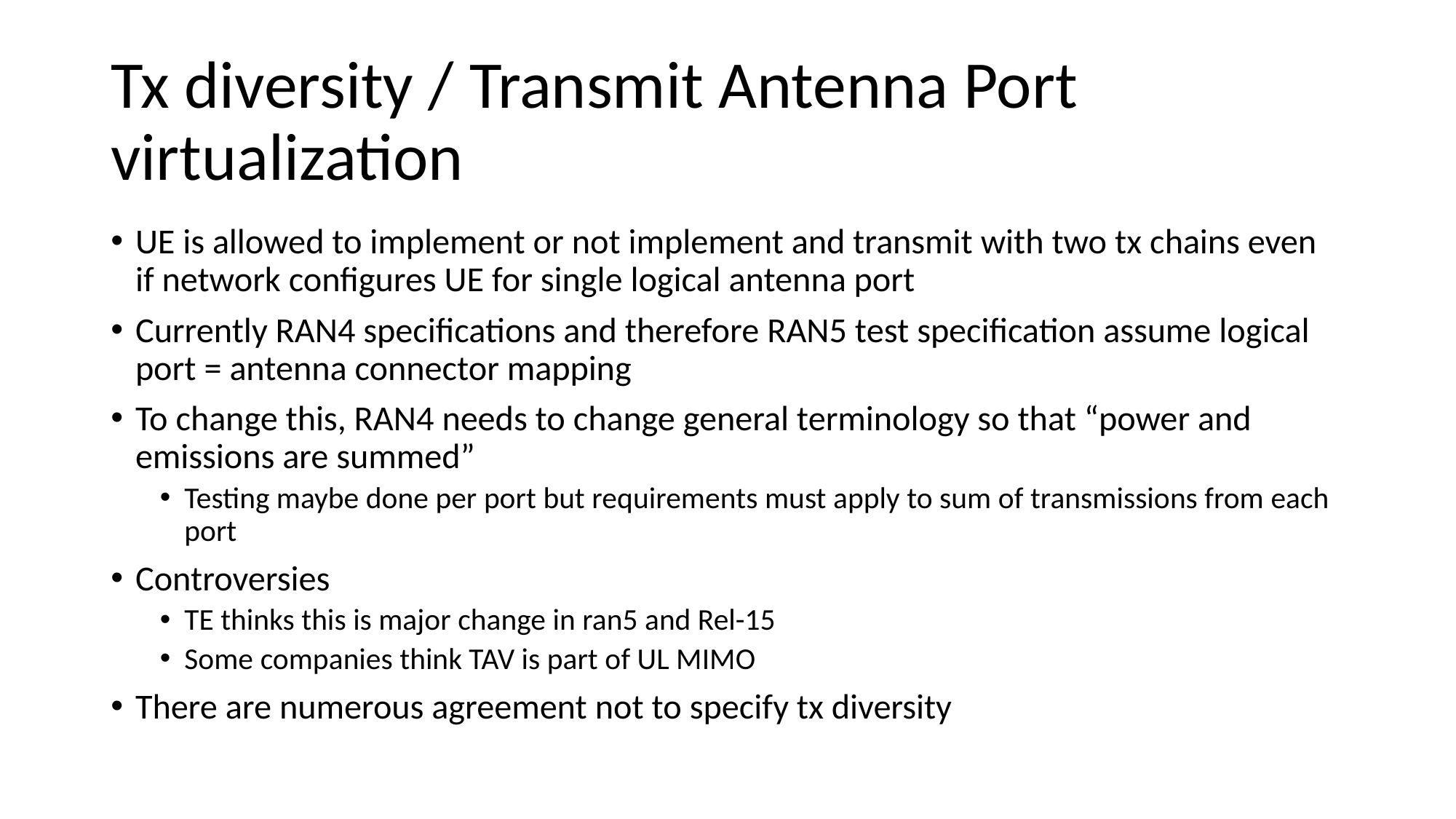

# Tx diversity / Transmit Antenna Port virtualization
UE is allowed to implement or not implement and transmit with two tx chains even if network configures UE for single logical antenna port
Currently RAN4 specifications and therefore RAN5 test specification assume logical port = antenna connector mapping
To change this, RAN4 needs to change general terminology so that “power and emissions are summed”
Testing maybe done per port but requirements must apply to sum of transmissions from each port
Controversies
TE thinks this is major change in ran5 and Rel-15
Some companies think TAV is part of UL MIMO
There are numerous agreement not to specify tx diversity